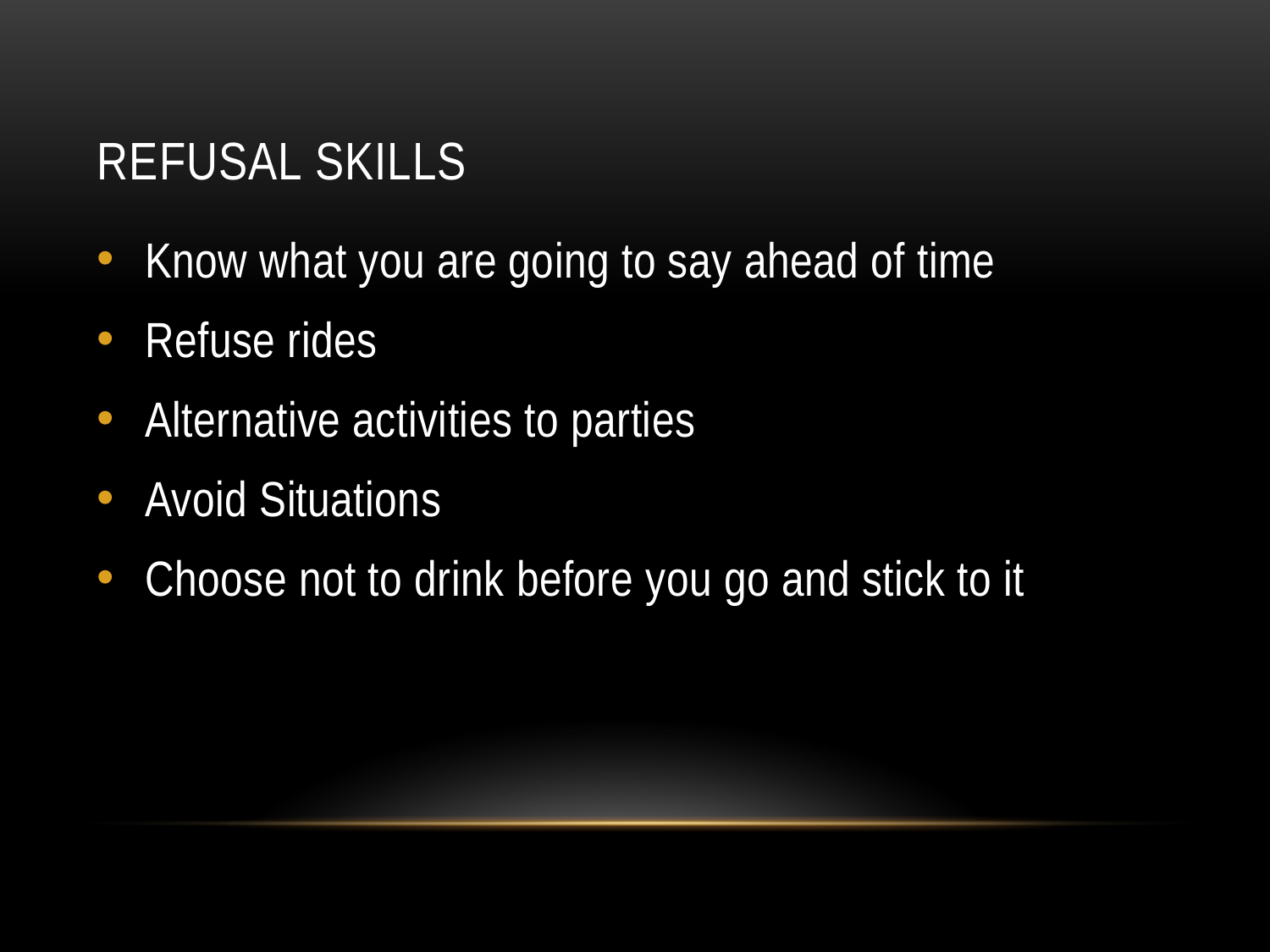

# Refusal Skills
Know what you are going to say ahead of time
Refuse rides
Alternative activities to parties
Avoid Situations
Choose not to drink before you go and stick to it